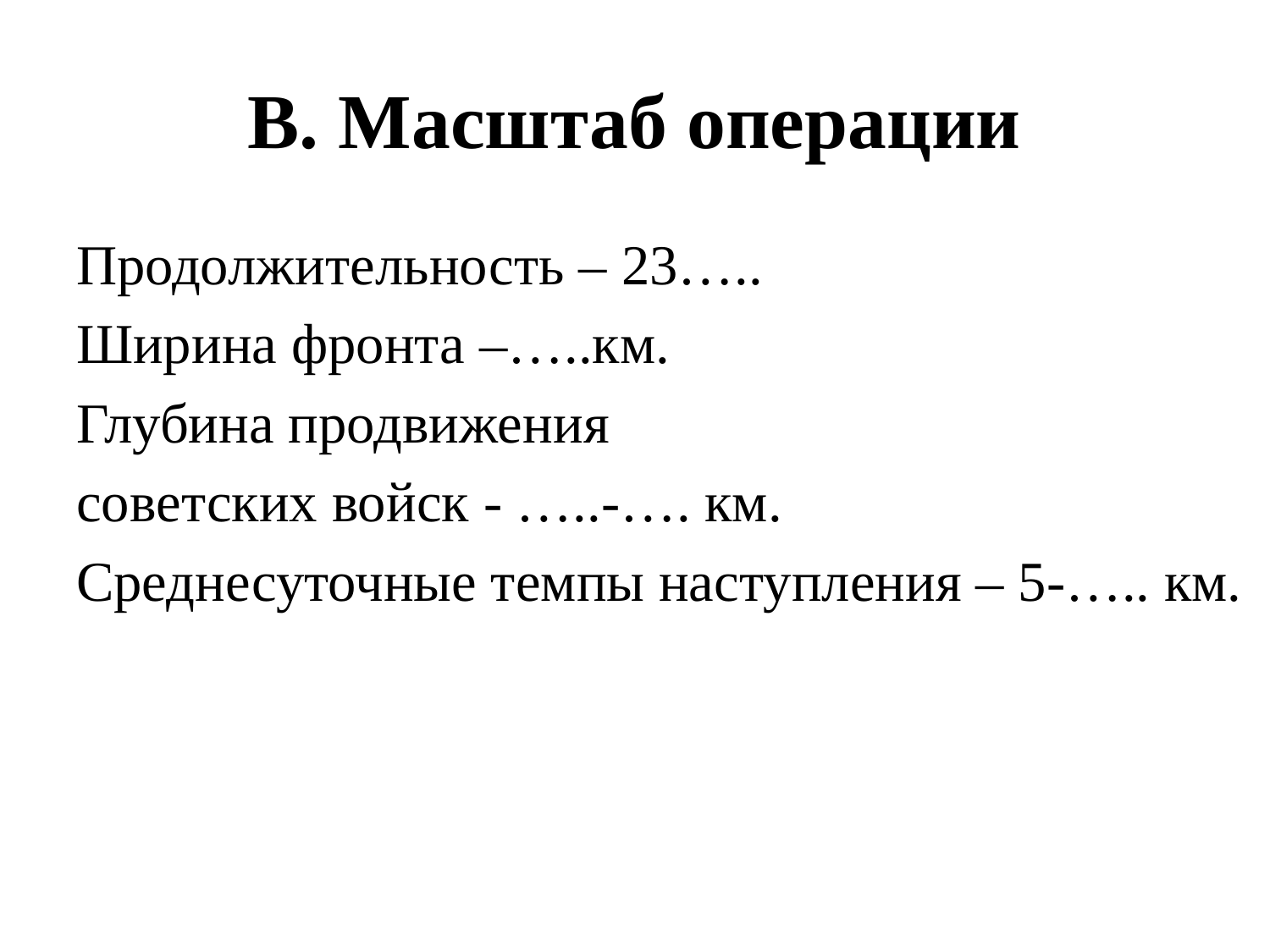

# В. Масштаб операции
Продолжительность – 23…..
Ширина фронта –…..км.
Глубина продвижения
советских войск - …..-…. км.
Среднесуточные темпы наступления – 5-….. км.